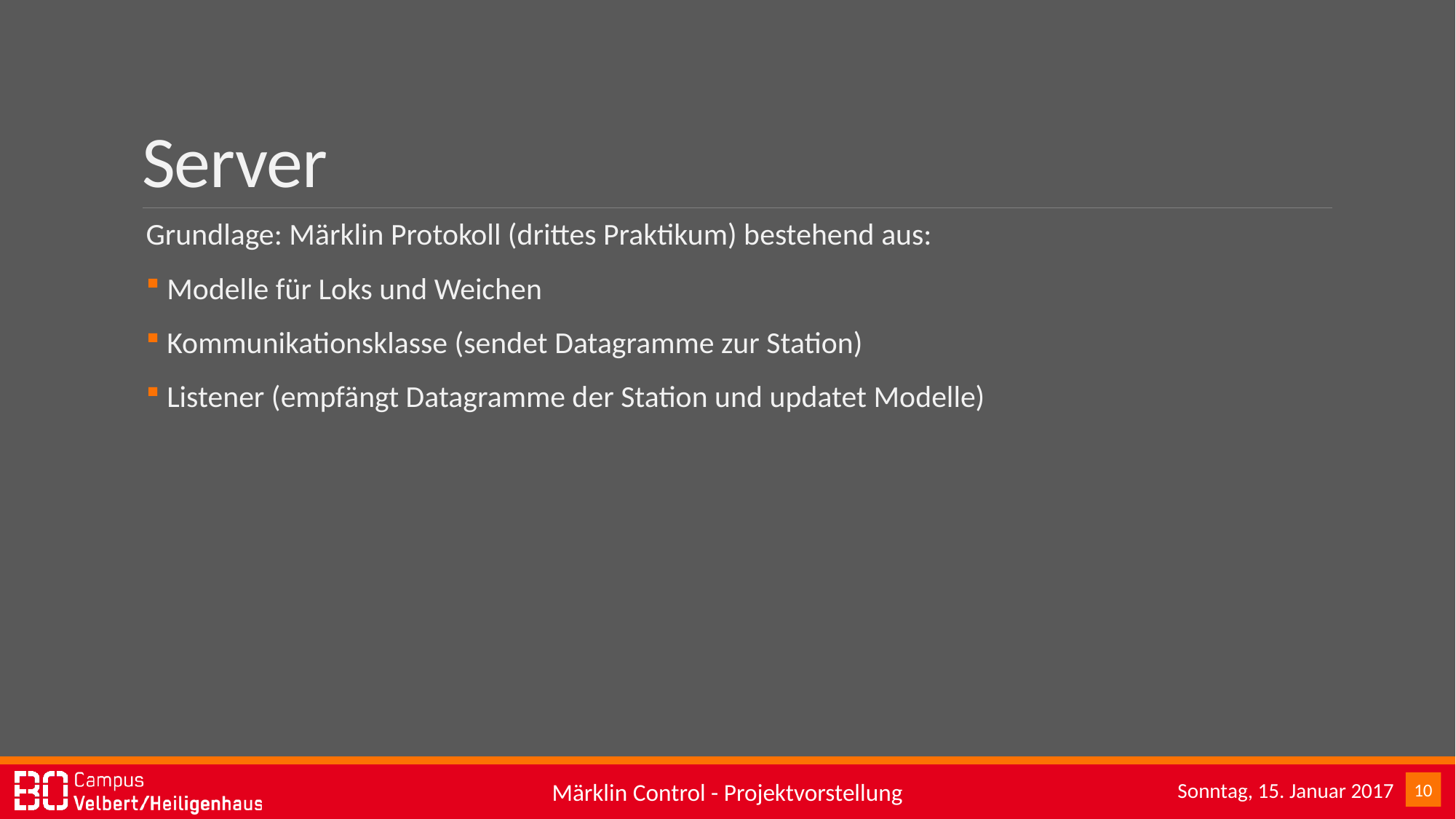

# Server
Grundlage: Märklin Protokoll (drittes Praktikum) bestehend aus:
 Modelle für Loks und Weichen
 Kommunikationsklasse (sendet Datagramme zur Station)
 Listener (empfängt Datagramme der Station und updatet Modelle)

Sonntag, 15. Januar 2017
10